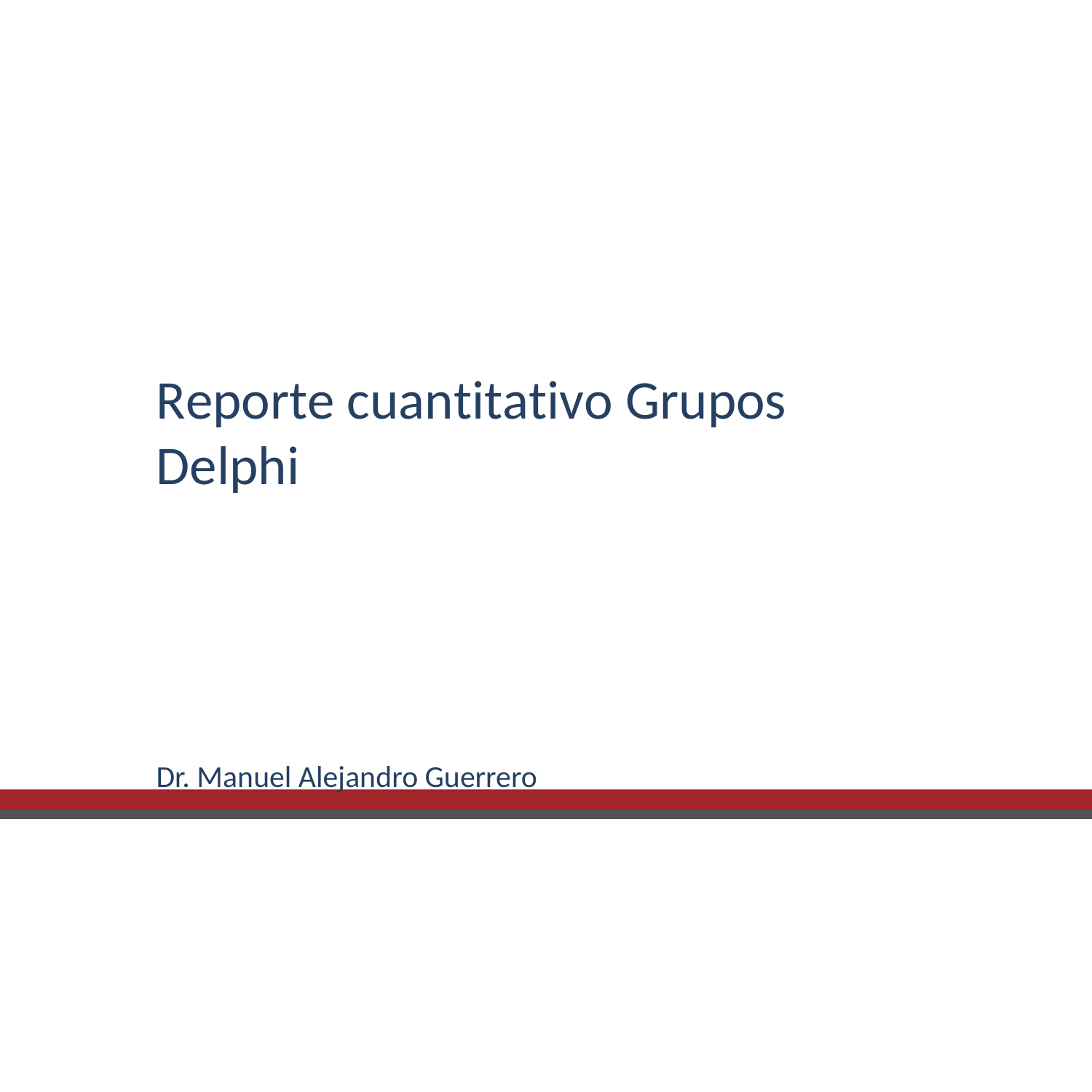

Reporte cuantitativo Grupos Delphi

Dr. Manuel Alejandro Guerrero